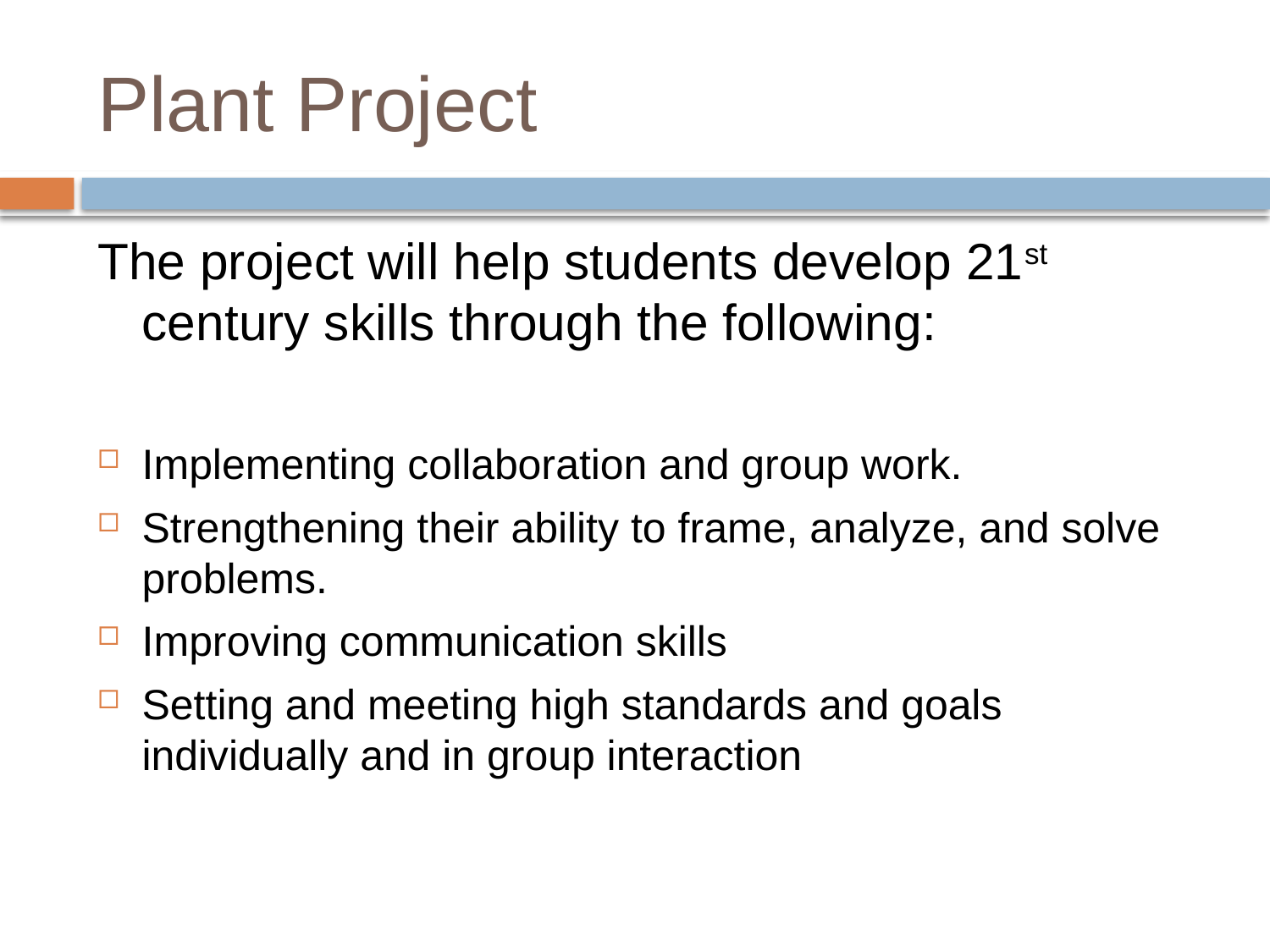

# Plant Project
The project will help students develop 21st century skills through the following:

Implementing collaboration and group work.
Strengthening their ability to frame, analyze, and solve problems.
Improving communication skills
Setting and meeting high standards and goals individually and in group interaction